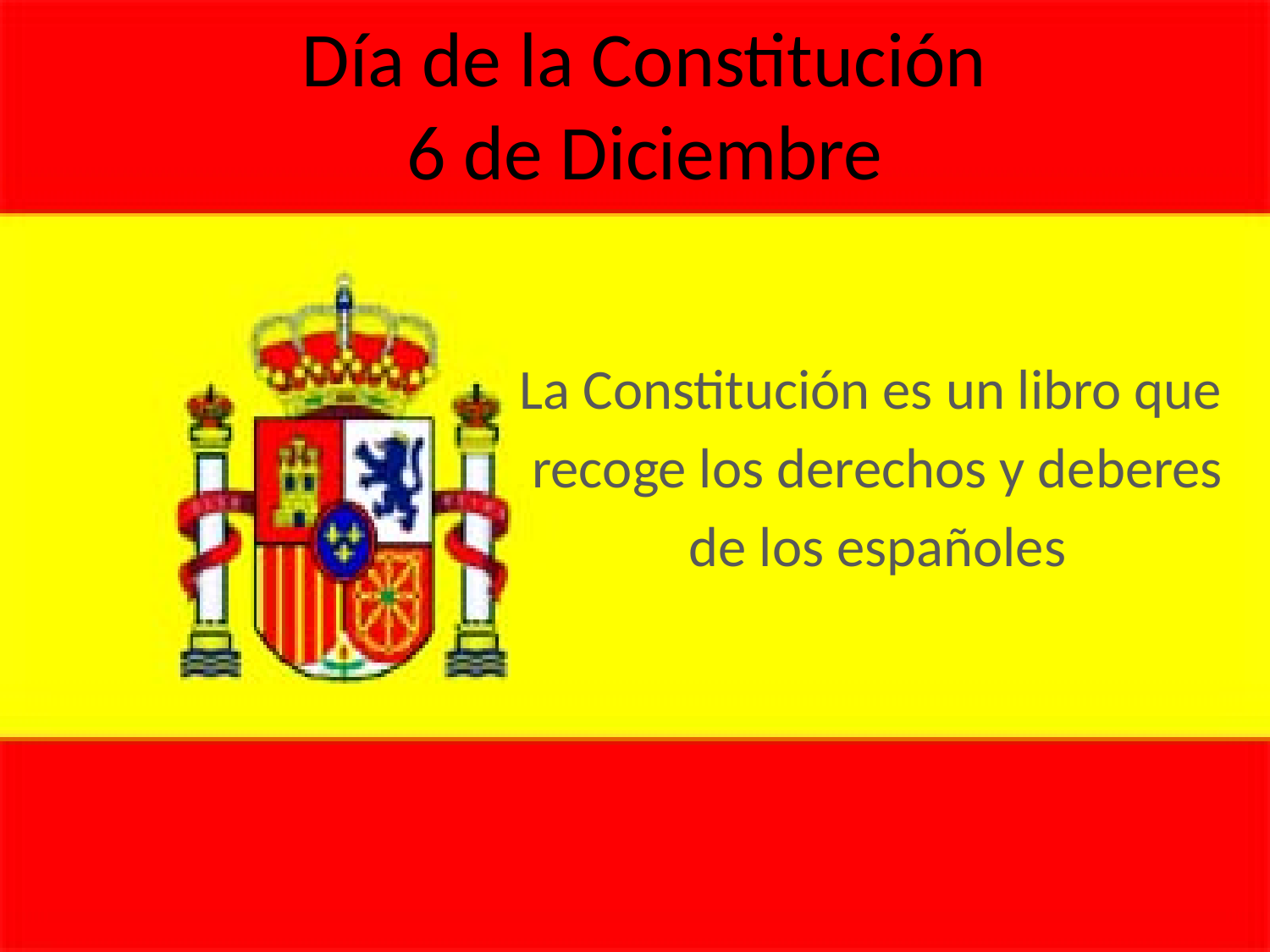

# Día de la Constitución 6 de Diciembre
La Constitución es un libro que
recoge los derechos y deberes
de los españoles